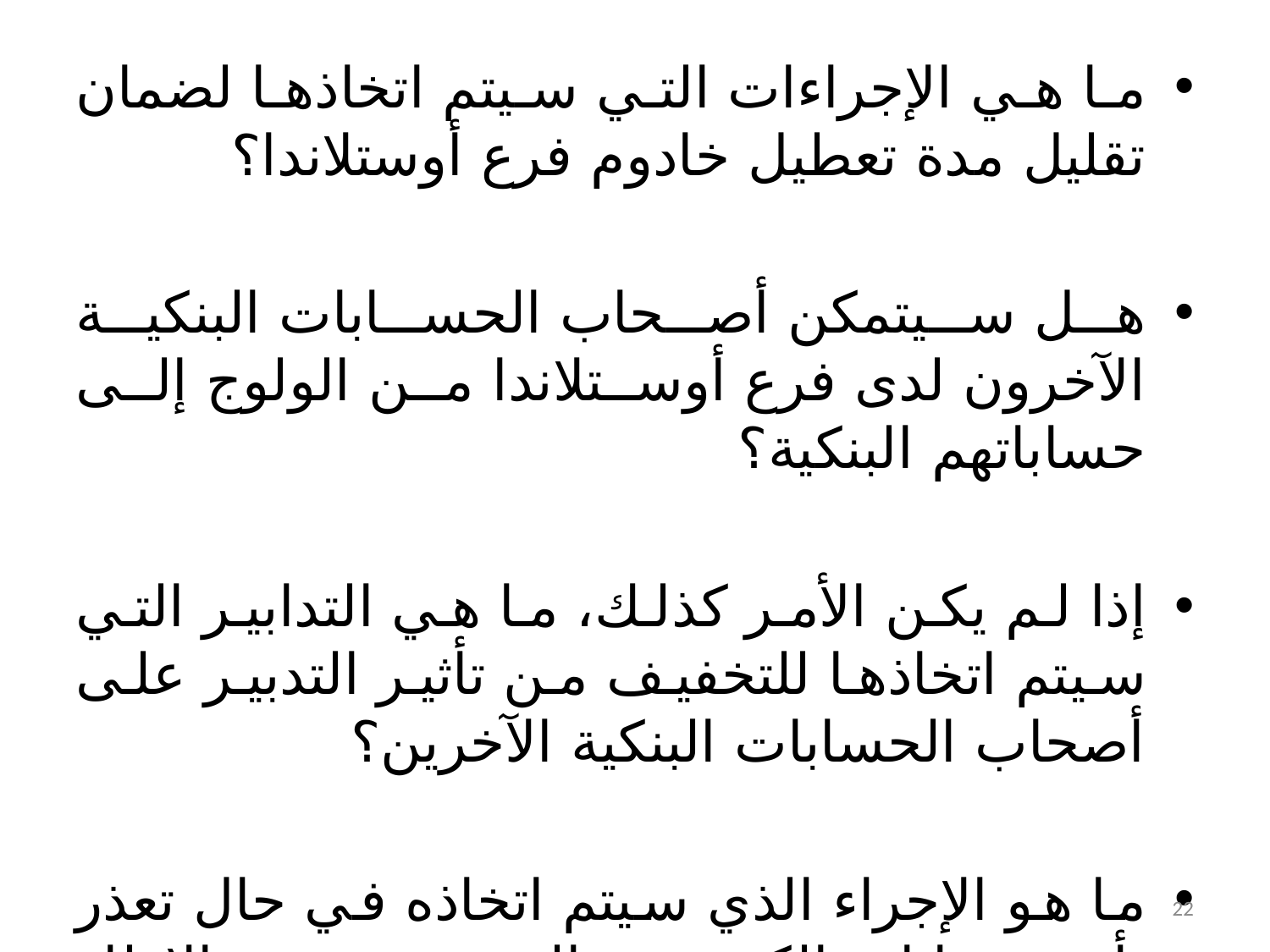

ما هي الإجراءات التي سيتم اتخاذها لضمان تقليل مدة تعطيل خادوم فرع أوستلاندا؟

هل سيتمكن أصحاب الحسابات البنكية الآخرون لدى فرع أوستلاندا من الولوج إلى حساباتهم البنكية؟

إذا لم يكن الأمر كذلك، ما هي التدابير التي سيتم اتخاذها للتخفيف من تأثير التدبير على أصحاب الحسابات البنكية الآخرين؟

ما هو الإجراء الذي سيتم اتخاذه في حال تعذر تأمين بيانات الكمبيوتر المحددة ضمن الإطار الزمني المحدد؟
22